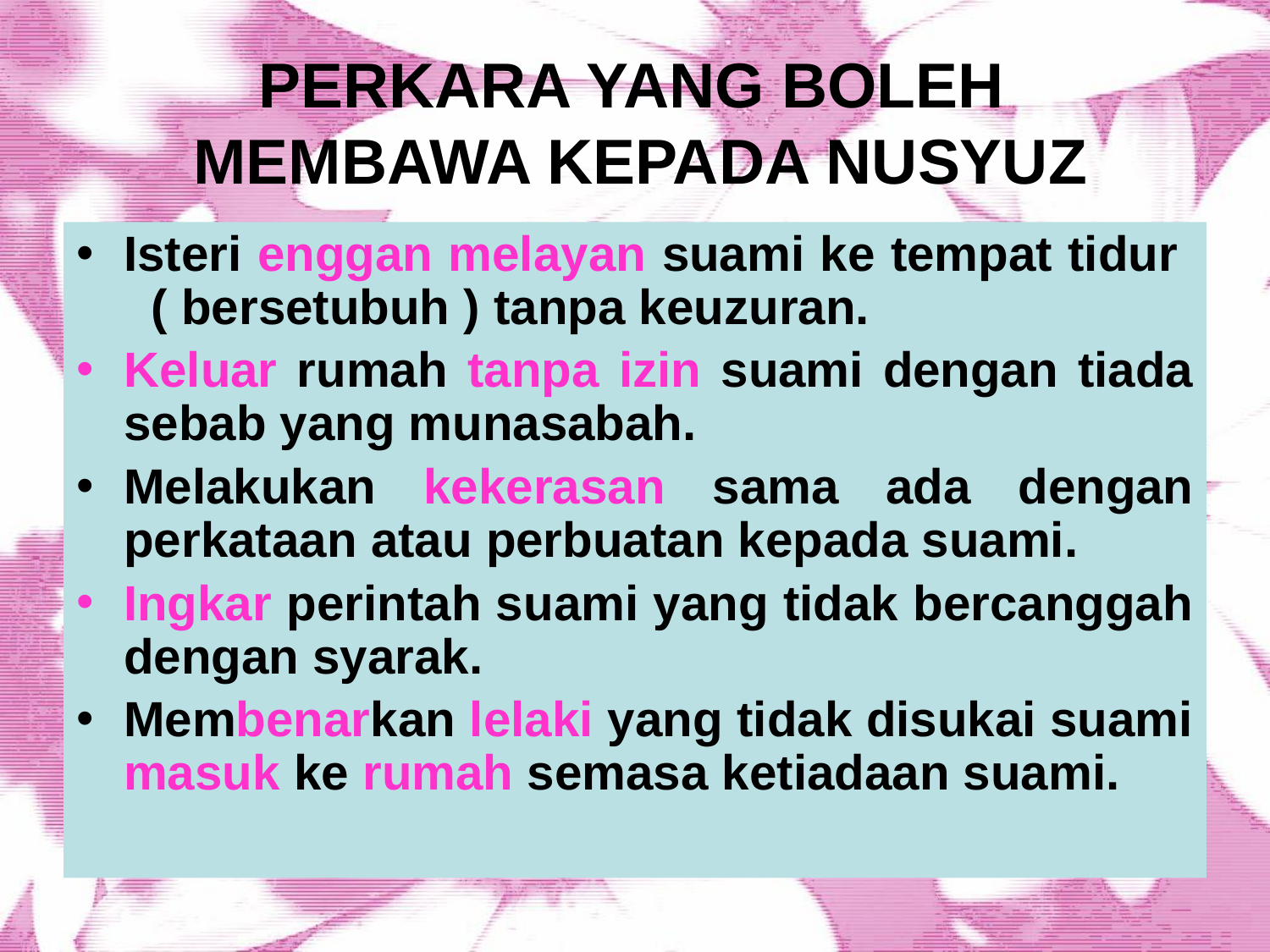

# PERKARA YANG BOLEH MEMBAWA KEPADA NUSYUZ
Isteri enggan melayan suami ke tempat tidur    ( bersetubuh ) tanpa keuzuran.
Keluar rumah tanpa izin suami dengan tiada sebab yang munasabah.
Melakukan kekerasan sama ada dengan perkataan atau perbuatan kepada suami.
Ingkar perintah suami yang tidak bercanggah dengan syarak.
Membenarkan lelaki yang tidak disukai suami masuk ke rumah semasa ketiadaan suami.